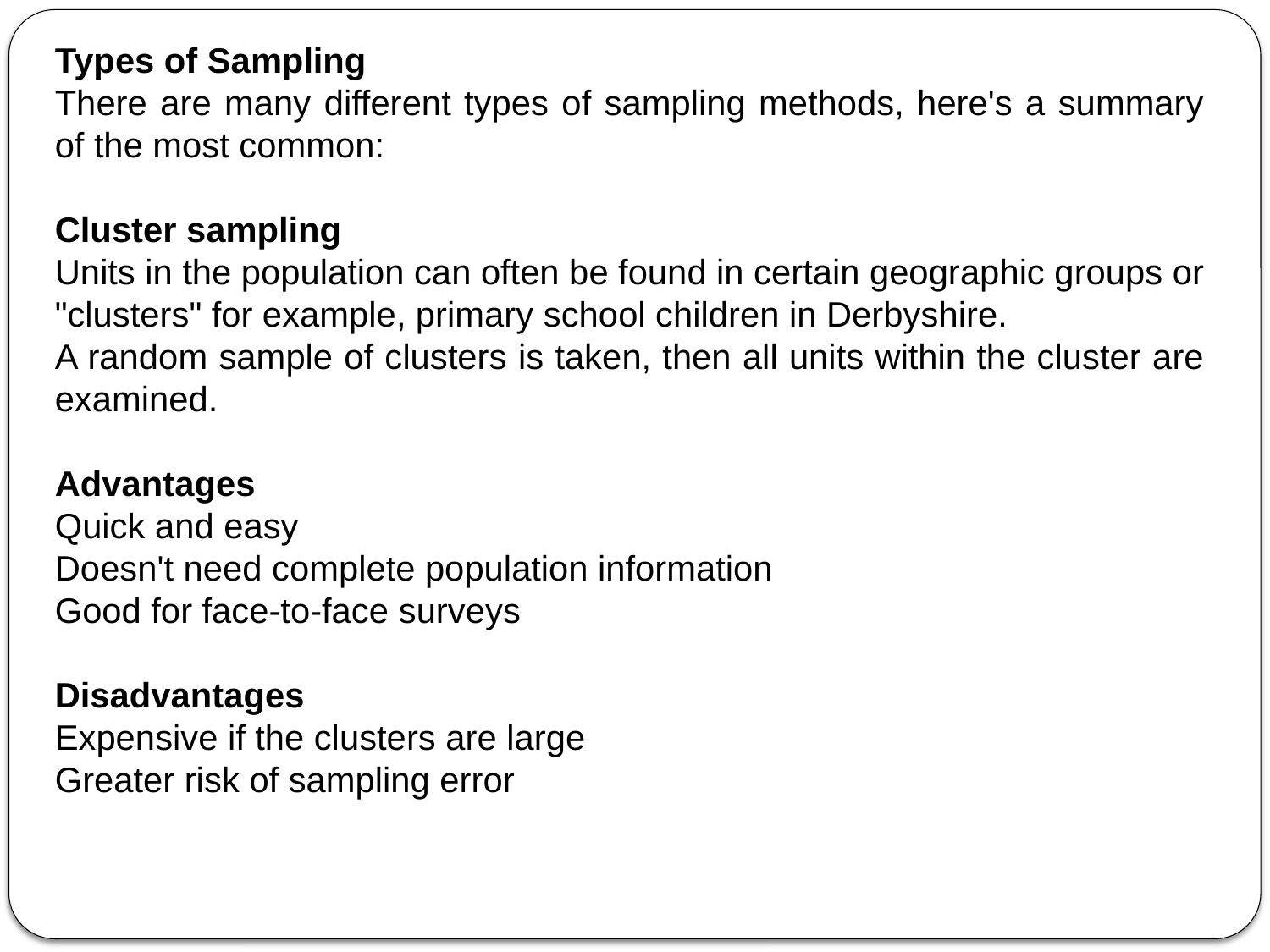

Types of Sampling
There are many different types of sampling methods, here's a summary of the most common:

Cluster sampling
Units in the population can often be found in certain geographic groups or "clusters" for example, primary school children in Derbyshire.
A random sample of clusters is taken, then all units within the cluster are examined.
Advantages
Quick and easy
Doesn't need complete population information
Good for face-to-face surveys

Disadvantages
Expensive if the clusters are large
Greater risk of sampling error